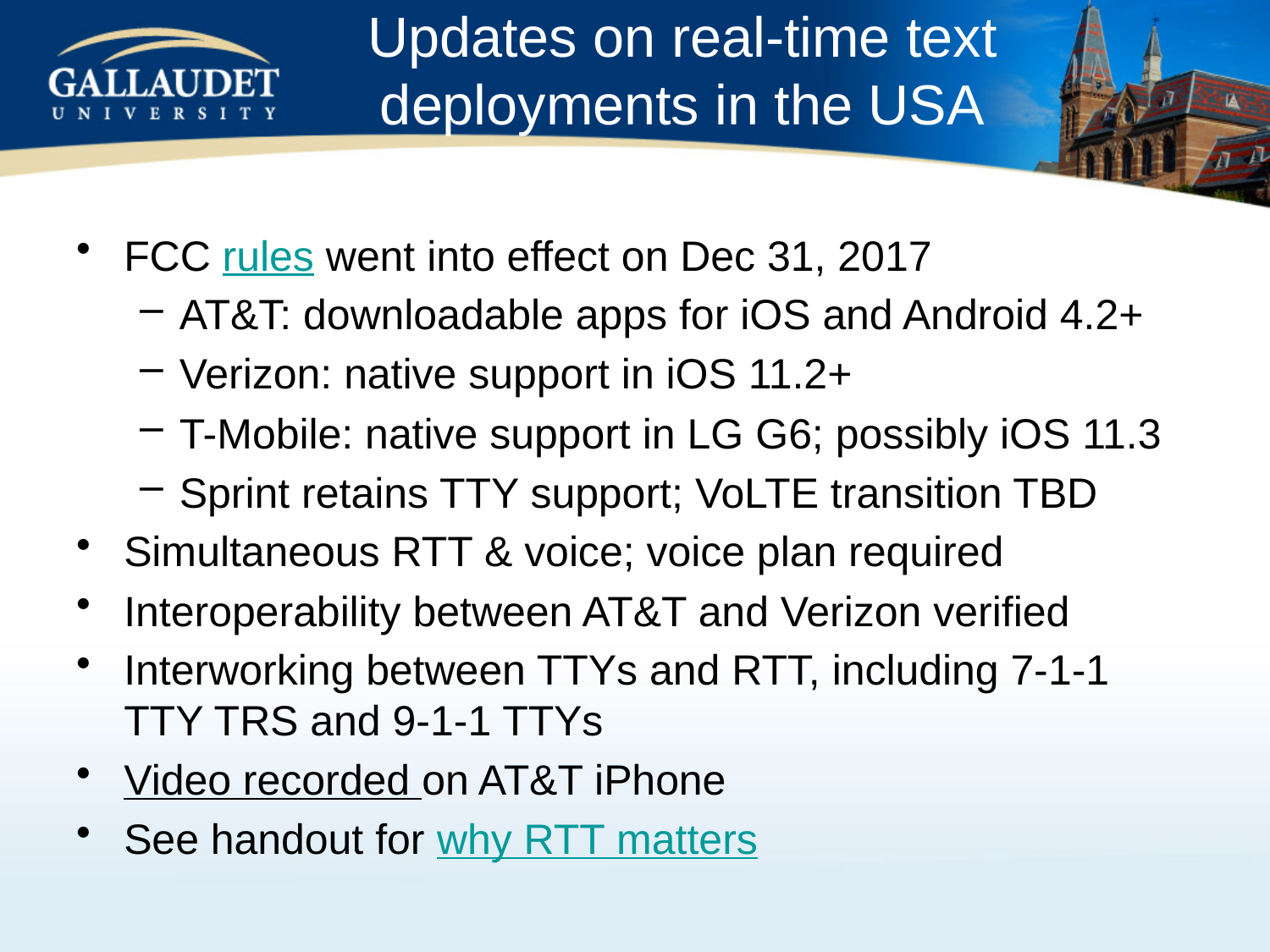

# Updates on real-time text deployments in the USA
FCC rules went into effect on Dec 31, 2017
AT&T: downloadable apps for iOS and Android 4.2+
Verizon: native support in iOS 11.2+
T-Mobile: native support in LG G6; possibly iOS 11.3
Sprint retains TTY support; VoLTE transition TBD
Simultaneous RTT & voice; voice plan required
Interoperability between AT&T and Verizon verified
Interworking between TTYs and RTT, including 7-1-1 TTY TRS and 9-1-1 TTYs
Video recorded on AT&T iPhone
See handout for why RTT matters